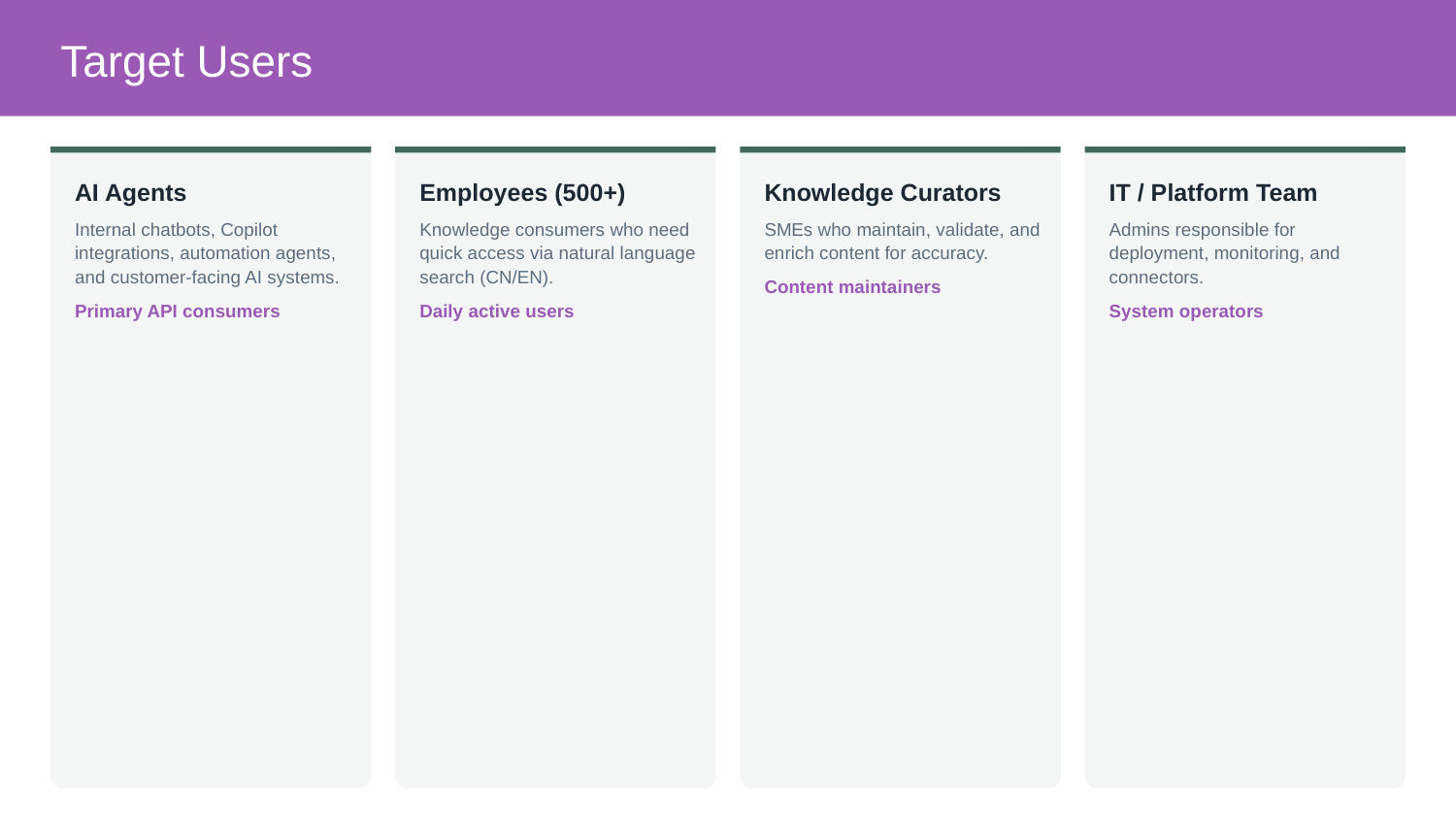

Target Users

AI Agents
Employees (500+)
Knowledge Curators
IT / Platform Team
Internal chatbots, Copilot integrations, automation agents, and customer-facing AI systems.
Knowledge consumers who need quick access via natural language search (CN/EN).
SMEs who maintain, validate, and enrich content for accuracy.
Admins responsible for deployment, monitoring, and connectors.
Content maintainers
Primary API consumers
Daily active users
System operators